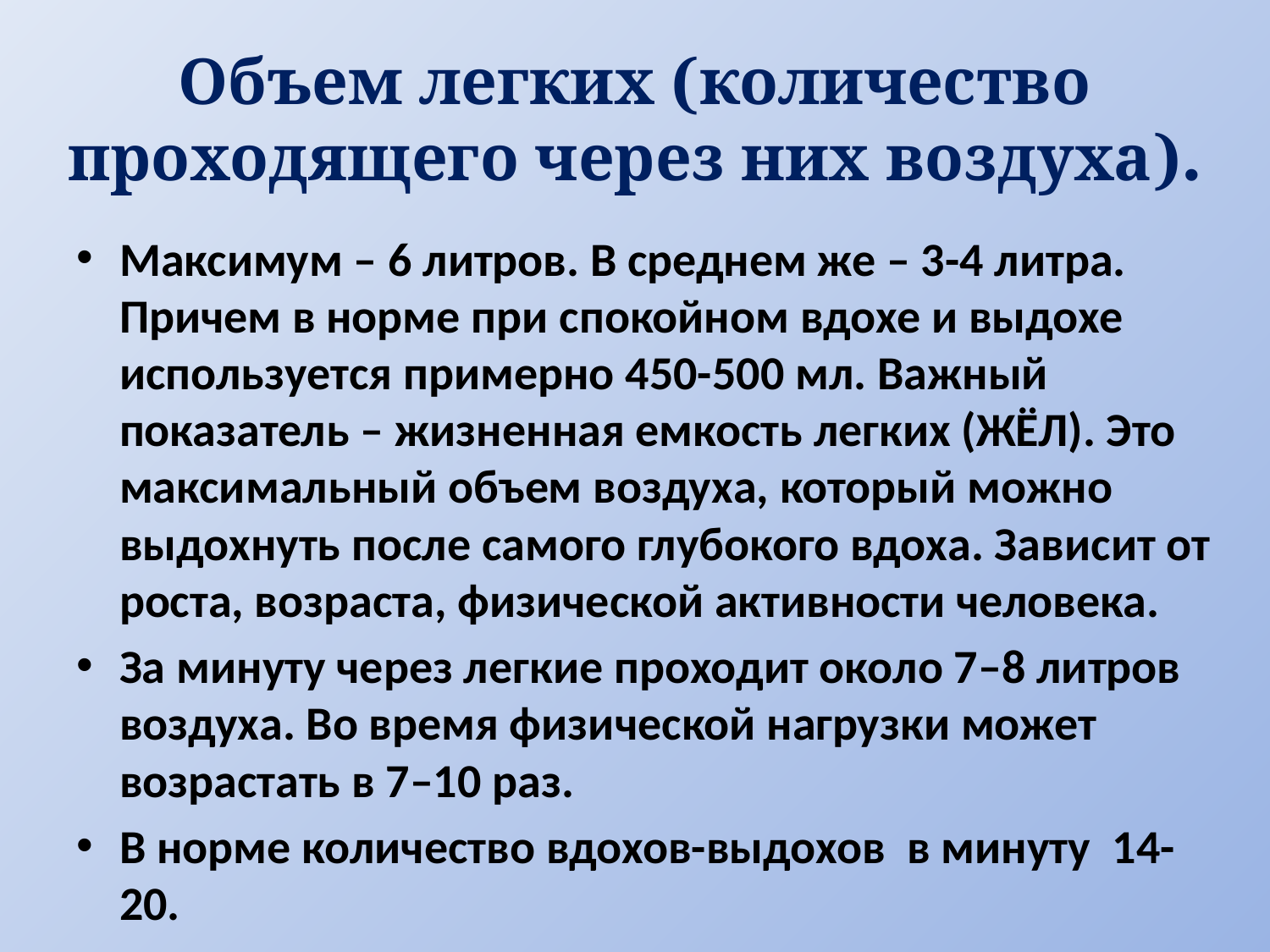

# Объем легких (количество проходящего через них воздуха).
Максимум – 6 литров. В среднем же – 3-4 литра. Причем в норме при спокойном вдохе и выдохе используется примерно 450-500 мл. Важный показатель – жизненная емкость легких (ЖЁЛ). Это максимальный объем воздуха, который можно выдохнуть после самого глубокого вдоха. Зависит от роста, возраста, физической активности человека.
За минуту через легкие проходит около 7–8 литров воздуха. Во время физической нагрузки может возрастать в 7–10 раз.
В норме количество вдохов-выдохов  в минуту  14-20.